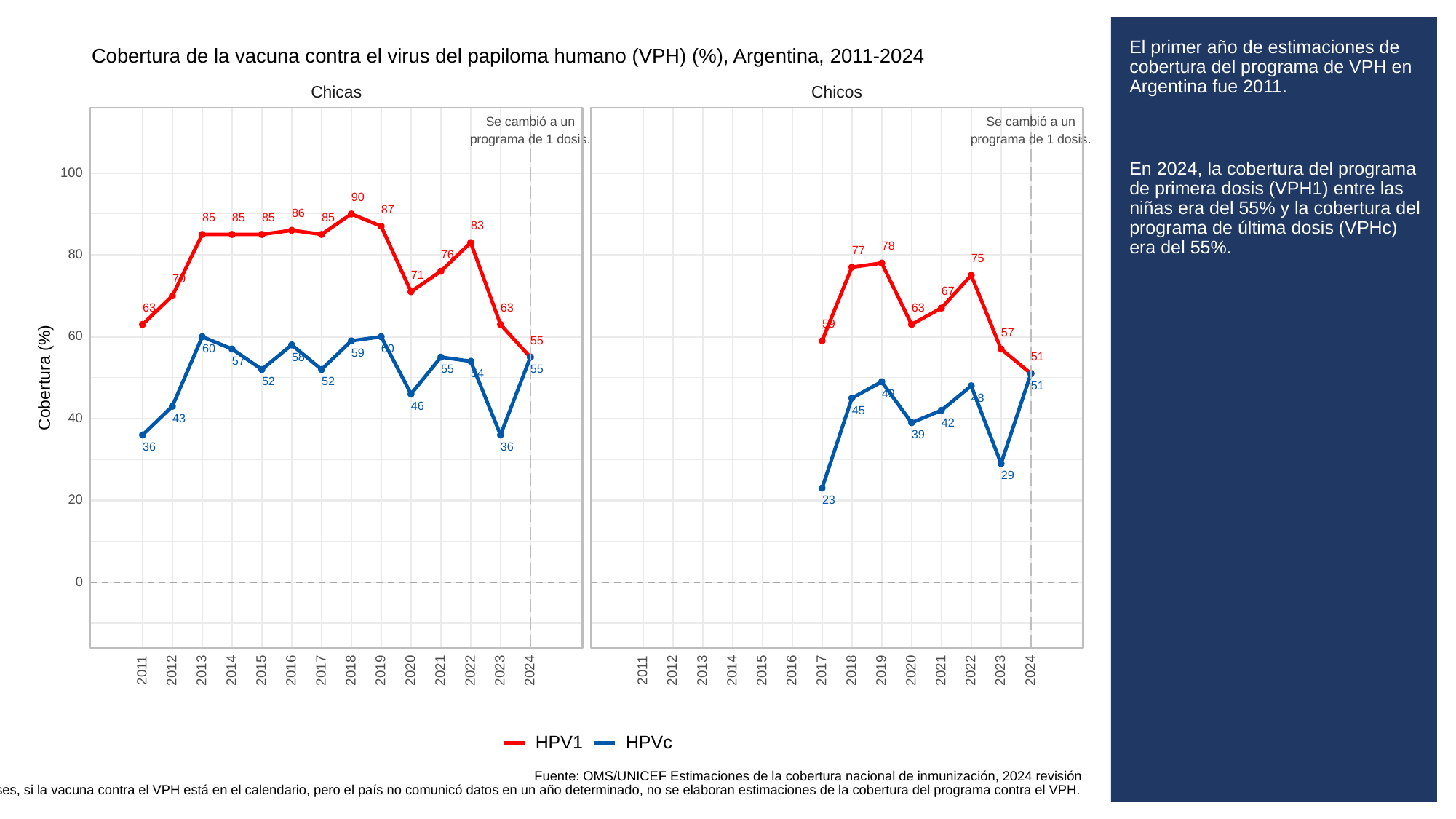

# El primer año de estimaciones de cobertura del programa de VPH en Argentina fue 2011.

En 2024, la cobertura del programa de primera dosis (VPH1) entre las niñas era del 55% y la cobertura del programa de última dosis (VPHc) era del 55%.

Cobertura de la vacuna contra el virus del papiloma humano (VPH) (%), Argentina, 2011-2024
Chicas
Chicos

Se cambió a un
Se cambió a un

programa de 1 dosis.
programa de 1 dosis.
100

90
87
86

85
85
85
85

83

78
77
80
76

75

71

70
67

63
63
63

59

57
60

55

60
60

59
51
58

57

55
55

54
Cobertura (%)

52
52

51

49

48

46

45

40
43

42

39

36
36

29

20
23

0

2013
2023
2013
2023
2011
2012
2014
2015
2016
2017
2018
2019
2020
2021
2022
2024
2011
2012
2014
2015
2016
2017
2018
2019
2020
2021
2022
2024
HPVc
HPV1

Fuente: OMS/UNICEF Estimaciones de la cobertura nacional de inmunización, 2024 revisión
Para algunos países, si la vacuna contra el VPH está en el calendario, pero el país no comunicó datos en un año determinado, no se elaboran estimaciones de la cobertura del programa contra el VPH.